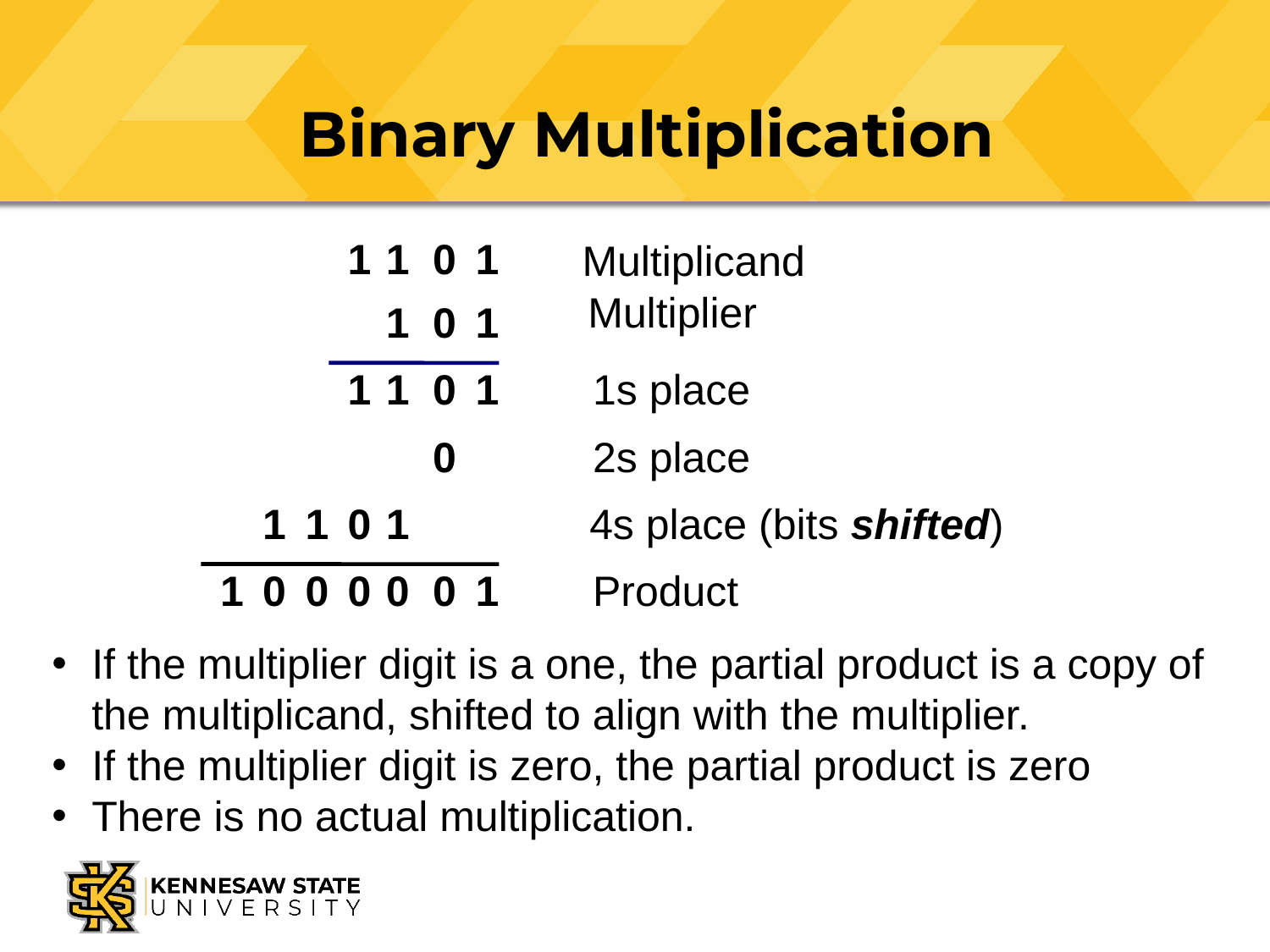

# Binary Multiplication

1
1
0
1

Multiplicand
Multiplier

1
0
1

1

1
0
1
1s place

0

2s place

1
1
0
1

4s place (bits shifted)

1
0
0
0
0
0
1
Product

If the multiplier digit is a one, the partial product is a copy of the multiplicand, shifted to align with the multiplier.
If the multiplier digit is zero, the partial product is zero
There is no actual multiplication.